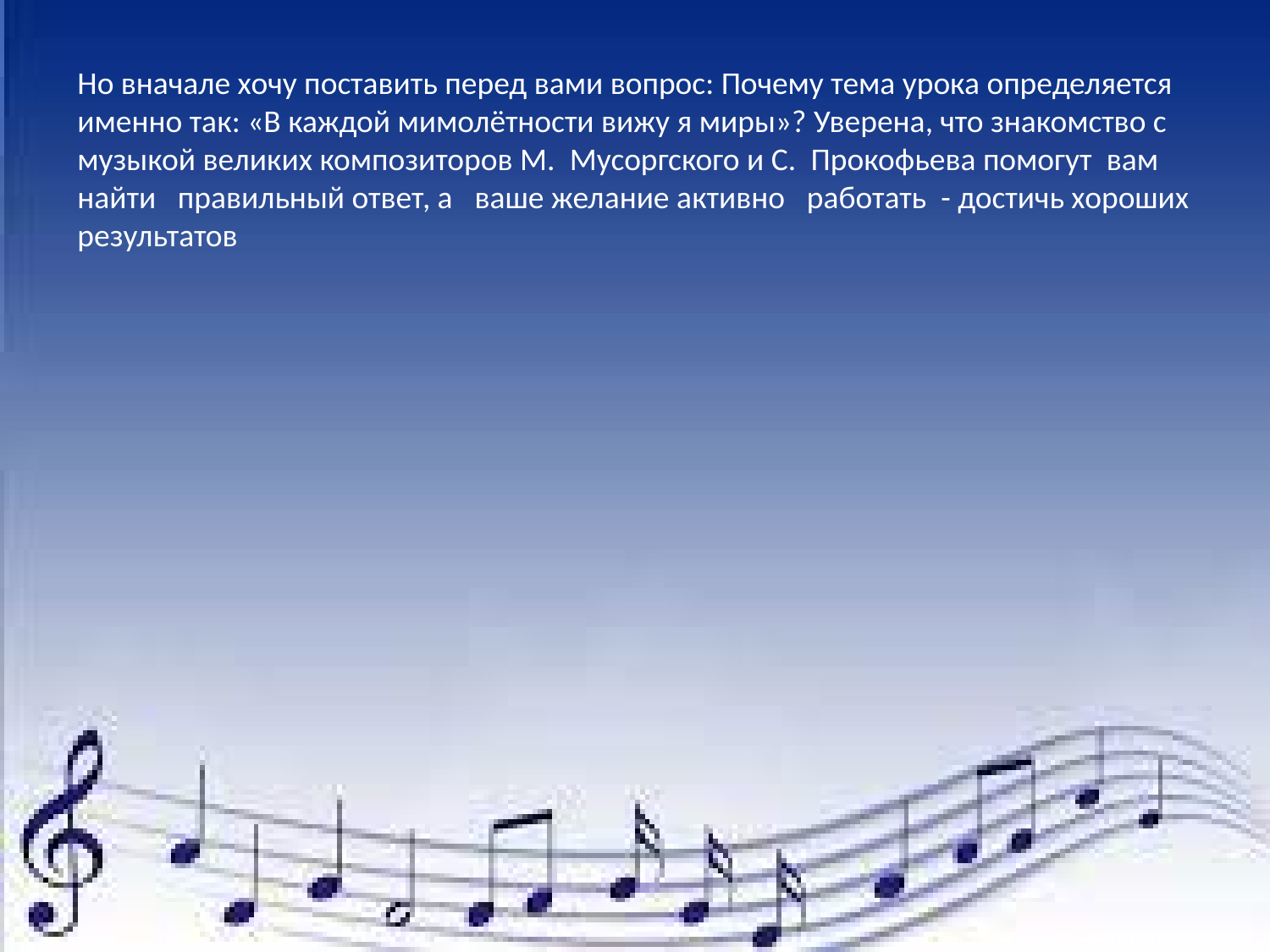

Но вначале хочу поставить перед вами вопрос: Почему тема урока определяется именно так: «В каждой мимолётности вижу я миры»? Уверена, что знакомство с музыкой великих композиторов М.  Мусоргского и С.  Прокофьева помогут  вам найти   правильный ответ, а   ваше желание активно   работать  - достичь хороших  результатов